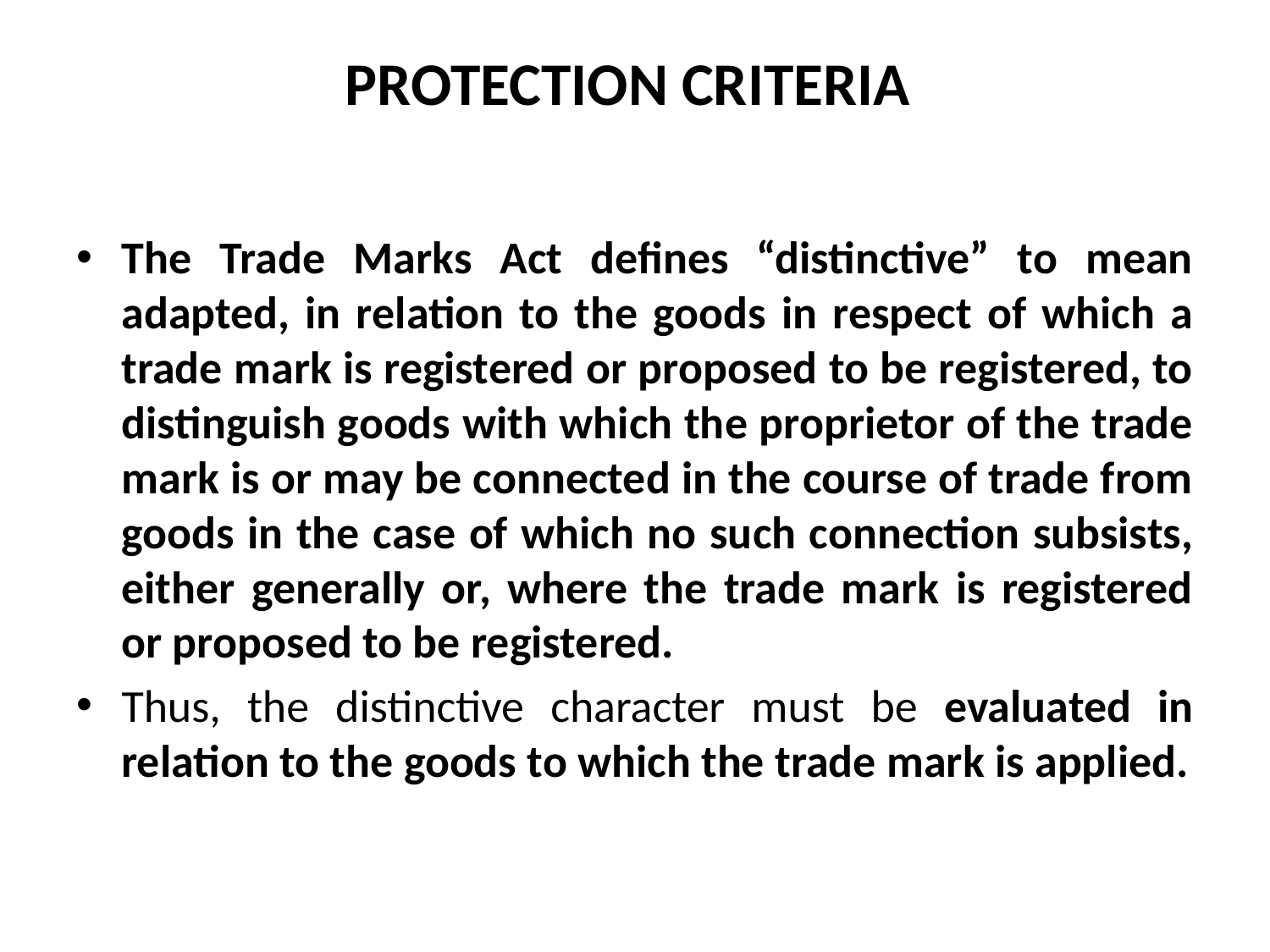

# PROTECTION CRITERIA
The Trade Marks Act defines “distinctive” to mean adapted, in relation to the goods in respect of which a trade mark is registered or proposed to be registered, to distinguish goods with which the proprietor of the trade mark is or may be connected in the course of trade from goods in the case of which no such connection subsists, either generally or, where the trade mark is registered or proposed to be registered.
Thus, the distinctive character must be evaluated in relation to the goods to which the trade mark is applied.